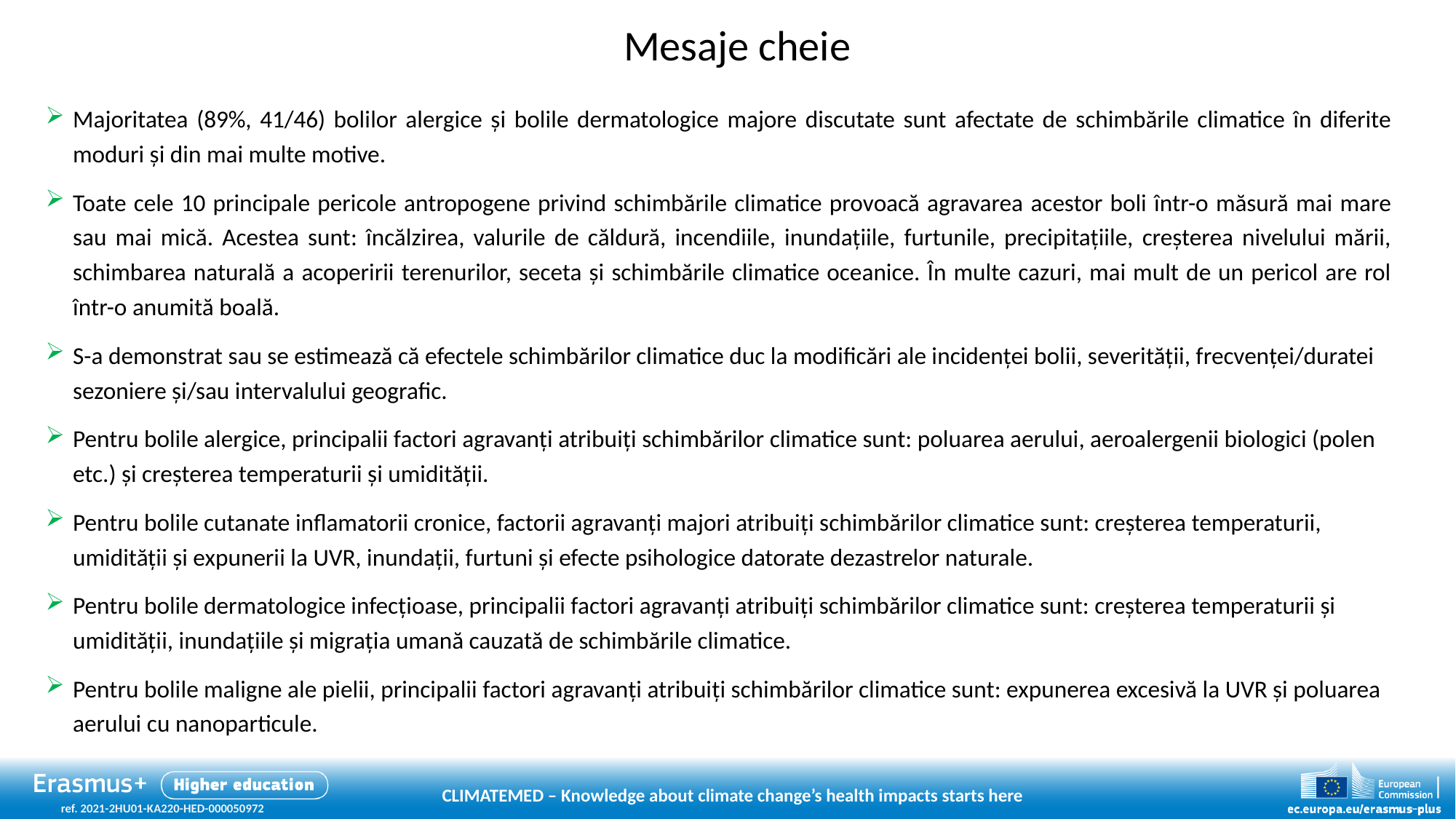

# Mesaje cheie
Majoritatea (89%, 41/46) bolilor alergice și bolile dermatologice majore discutate sunt afectate de schimbările climatice în diferite moduri și din mai multe motive.
Toate cele 10 principale pericole antropogene privind schimbările climatice provoacă agravarea acestor boli într-o măsură mai mare sau mai mică. Acestea sunt: încălzirea, valurile de căldură, incendiile, inundațiile, furtunile, precipitațiile, creșterea nivelului mării, schimbarea naturală a acoperirii terenurilor, seceta și schimbările climatice oceanice. În multe cazuri, mai mult de un pericol are rol într-o anumită boală.
S-a demonstrat sau se estimează că efectele schimbărilor climatice duc la modificări ale incidenței bolii, severității, frecvenței/duratei sezoniere și/sau intervalului geografic.
Pentru bolile alergice, principalii factori agravanți atribuiți schimbărilor climatice sunt: poluarea aerului, aeroalergenii biologici (polen etc.) și creșterea temperaturii și umidității.
Pentru bolile cutanate inflamatorii cronice, factorii agravanți majori atribuiți schimbărilor climatice sunt: creșterea temperaturii, umidității și expunerii la UVR, inundații, furtuni și efecte psihologice datorate dezastrelor naturale.
Pentru bolile dermatologice infecțioase, principalii factori agravanți atribuiți schimbărilor climatice sunt: creșterea temperaturii și umidității, inundațiile și migrația umană cauzată de schimbările climatice.
Pentru bolile maligne ale pielii, principalii factori agravanți atribuiți schimbărilor climatice sunt: expunerea excesivă la UVR și poluarea aerului cu nanoparticule.